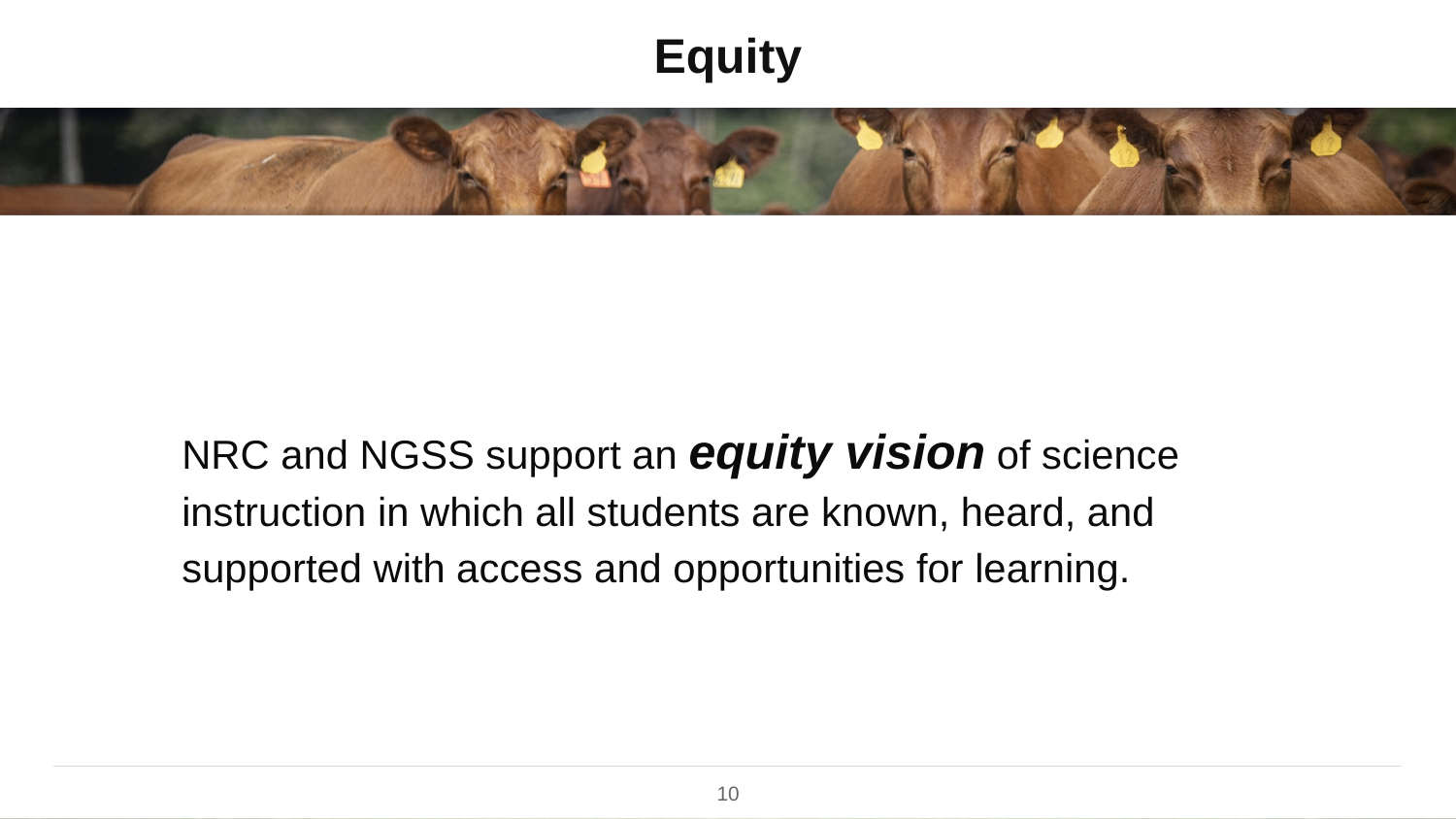

# Equity
NRC and NGSS support an equity vision of science instruction in which all students are known, heard, and supported with access and opportunities for learning.
10